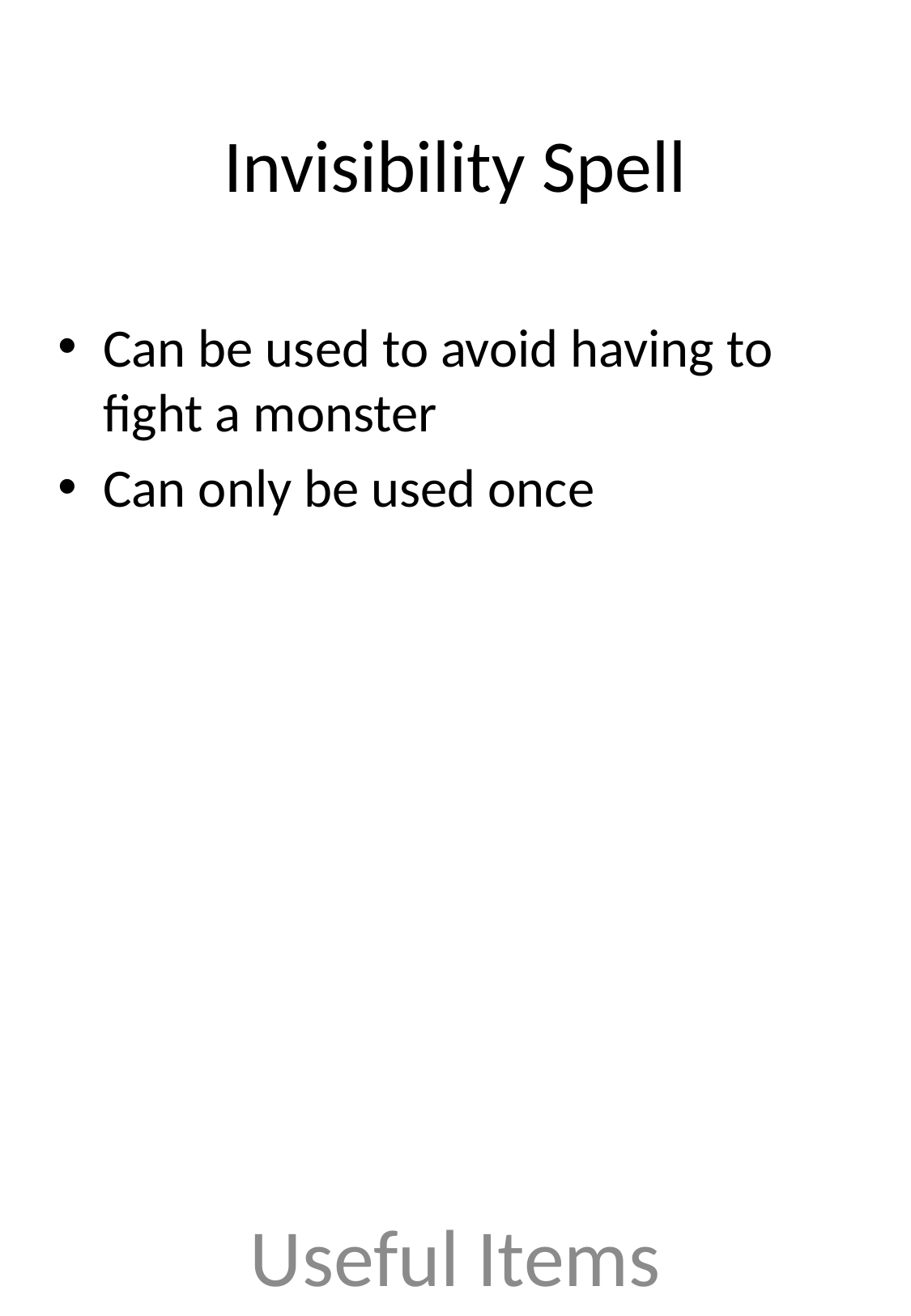

# Invisibility Spell
Can be used to avoid having to fight a monster
Can only be used once

Useful Items